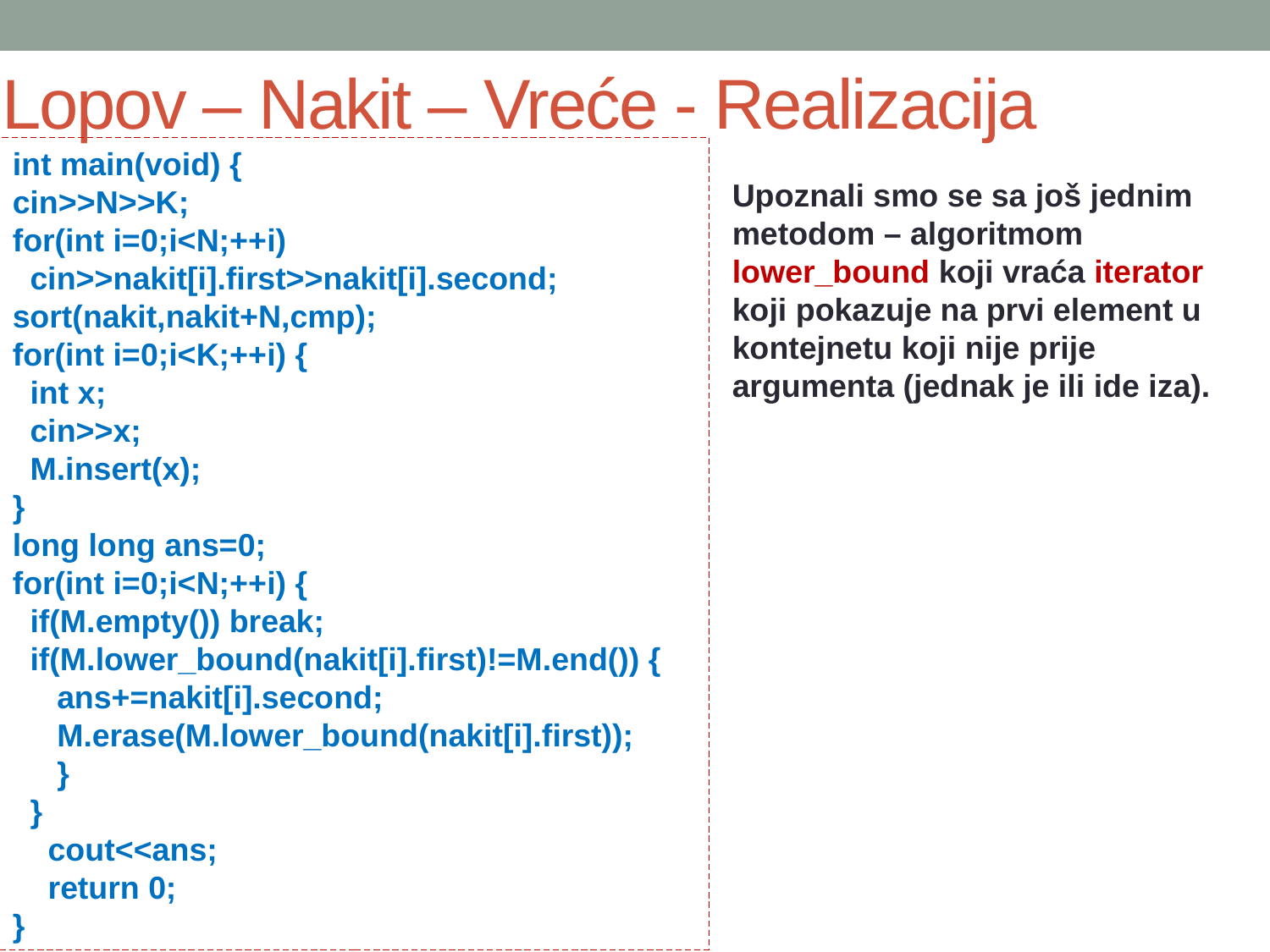

# Lopov – Nakit – Vreće - Realizacija
int main(void) {
cin>>N>>K;
for(int i=0;i<N;++i)
  cin>>nakit[i].first>>nakit[i].second;
sort(nakit,nakit+N,cmp);
for(int i=0;i<K;++i) {
  int x;
  cin>>x;
  M.insert(x);
}
long long ans=0;
for(int i=0;i<N;++i) {
  if(M.empty()) break;
  if(M.lower_bound(nakit[i].first)!=M.end()) {
     ans+=nakit[i].second;
     M.erase(M.lower_bound(nakit[i].first));
     }
  }
    cout<<ans;
    return 0;
}
Upoznali smo se sa još jednim metodom – algoritmom lower_bound koji vraća iterator koji pokazuje na prvi element u kontejnetu koji nije prije argumenta (jednak je ili ide iza).